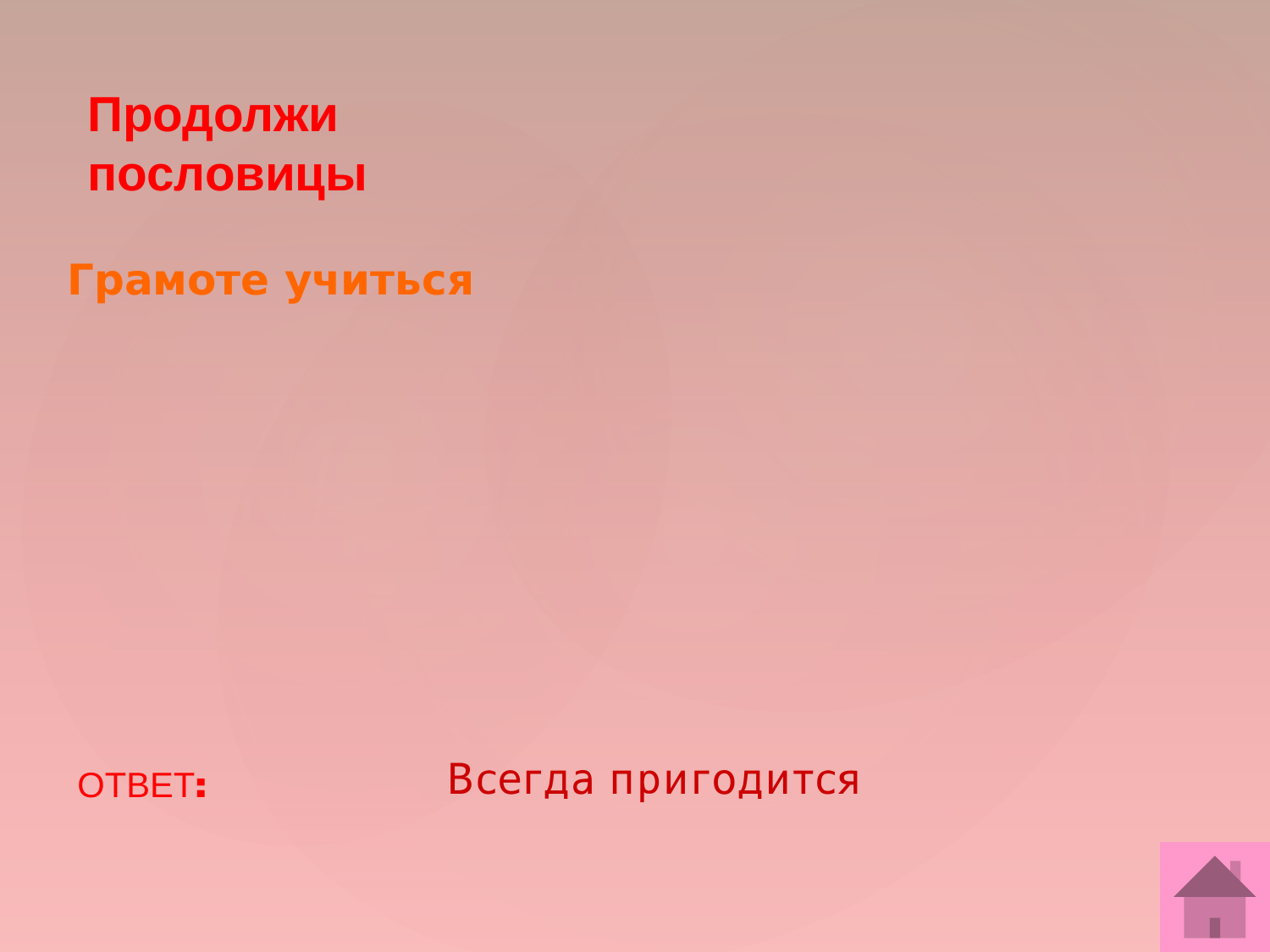

Продолжи пословицы
Грамоте учиться
Всегда пригодится
ОТВЕТ: